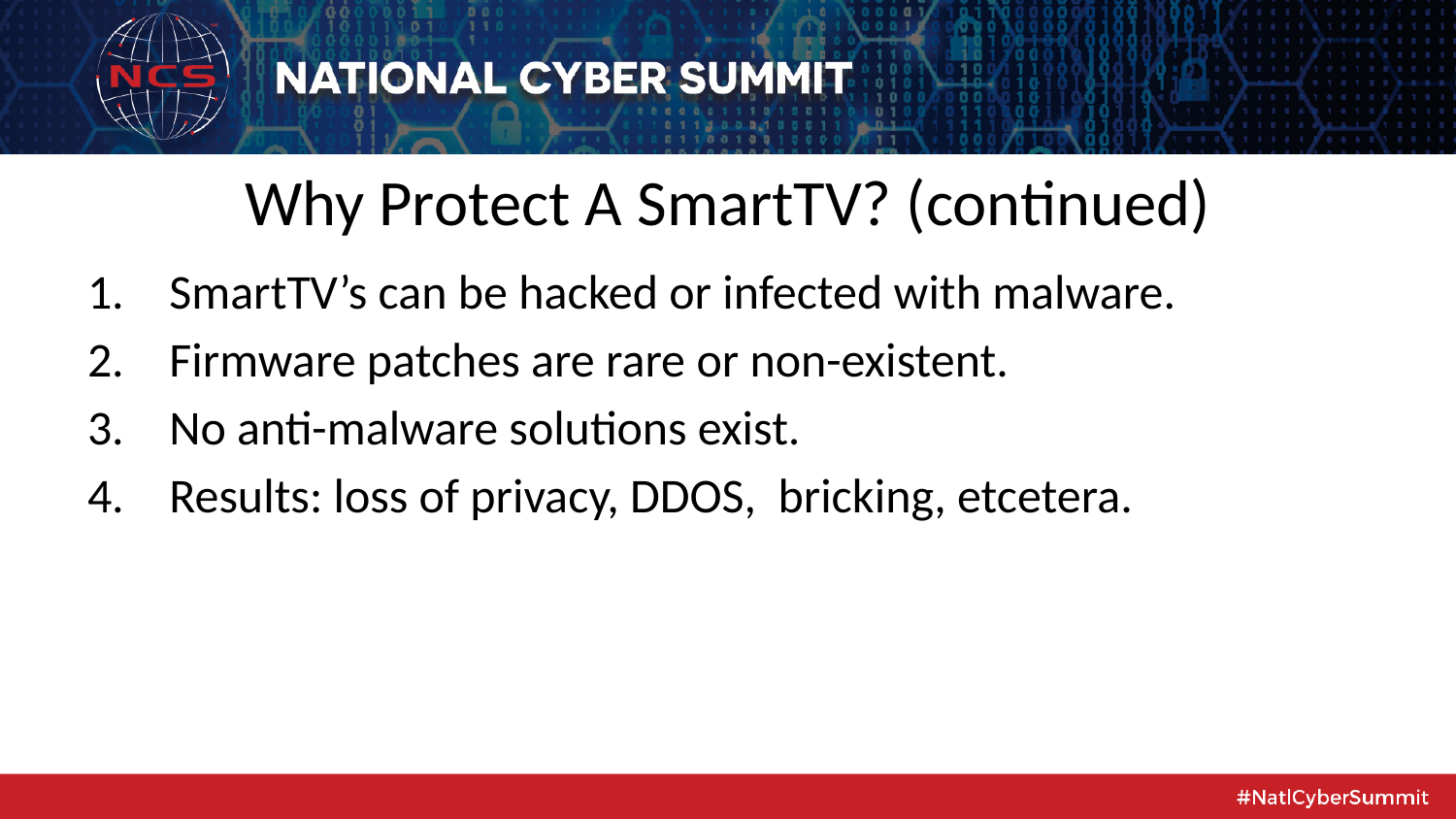

Why Protect A SmartTV? (continued)
SmartTV’s can be hacked or infected with malware.
Firmware patches are rare or non-existent.
No anti-malware solutions exist.
Results: loss of privacy, DDOS,  bricking, etcetera.